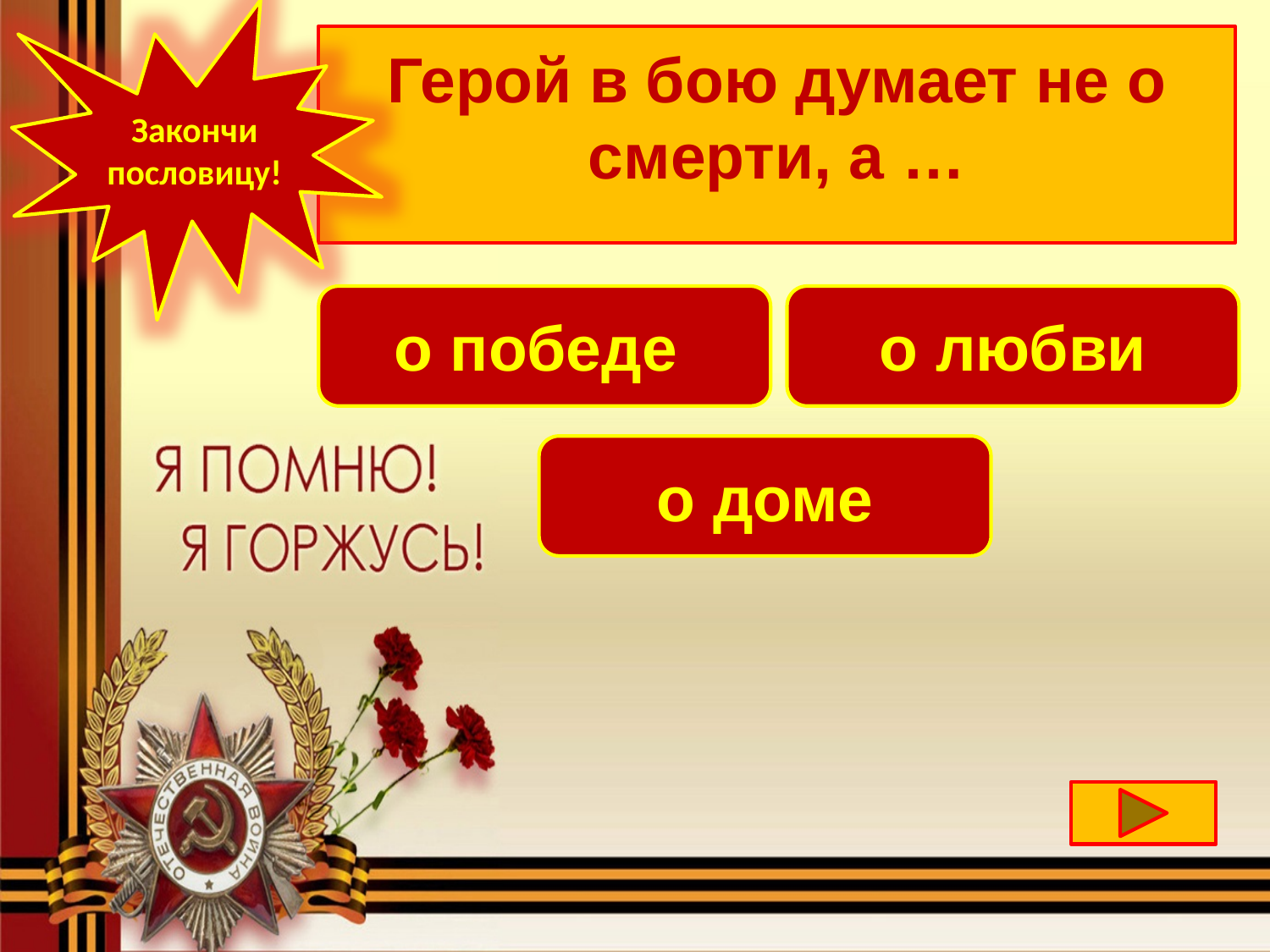

Закончи пословицу!
Герой в бою думает не о смерти, а …
о победе
о любви
о доме